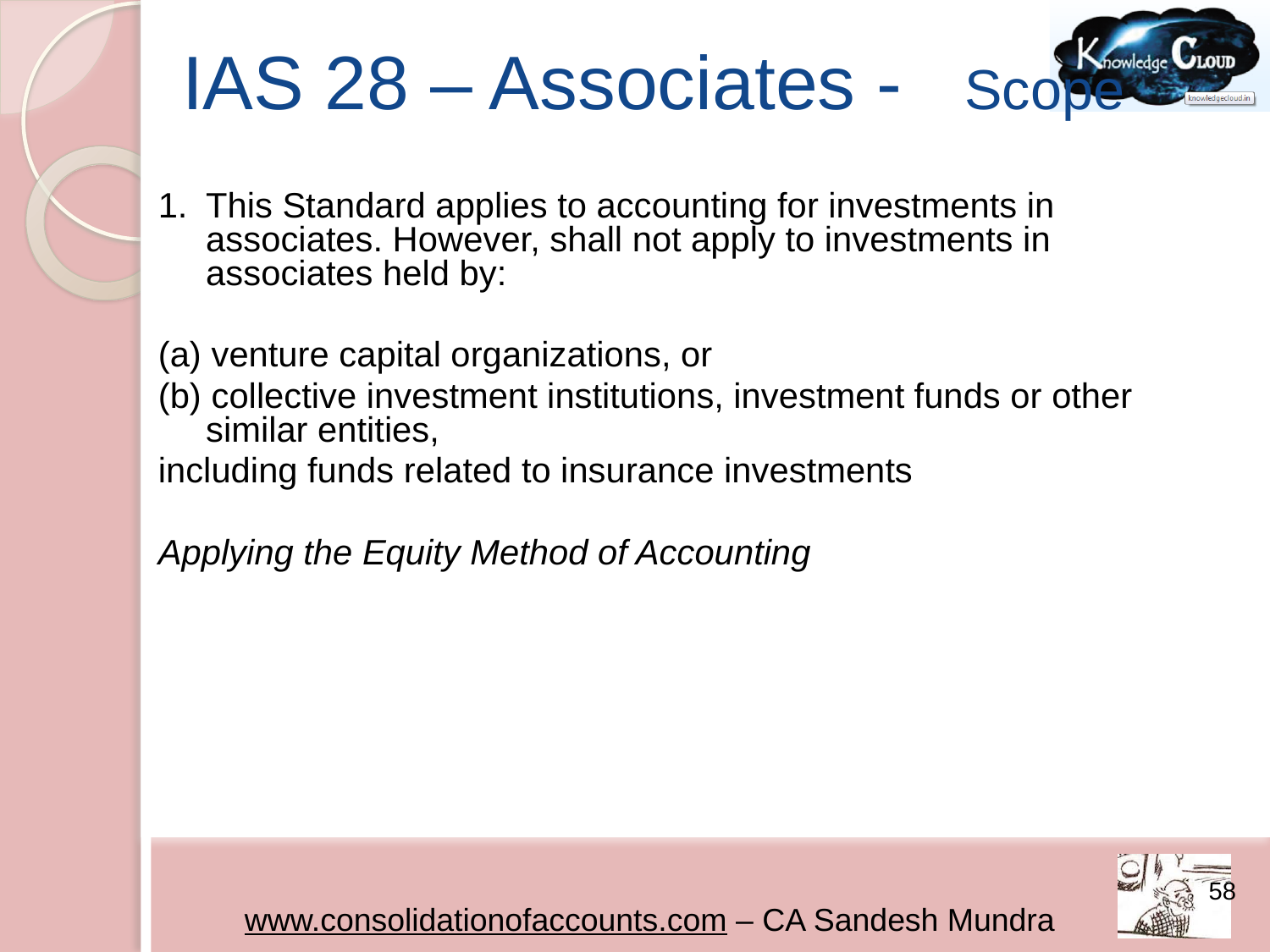

IAS 28 – Associates -   Scope
This Standard applies to accounting for investments in associates. However, shall not apply to investments in associates held by:

(a) venture capital organizations, or
(b) collective investment institutions, investment funds or other similar entities,
including funds related to insurance investments

Applying the Equity Method of Accounting

58